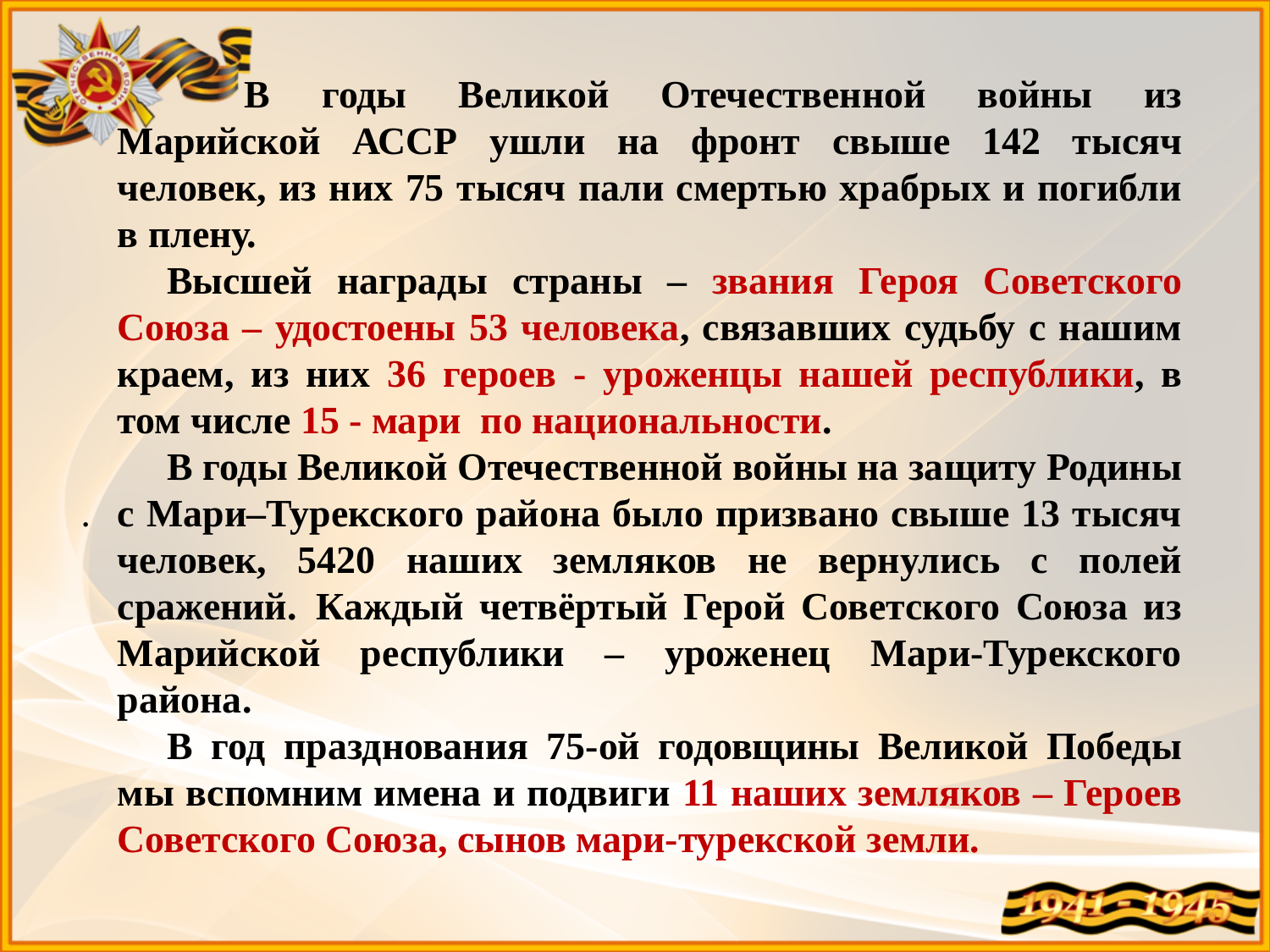

В годы Великой Отечественной войны из Марийской АССР ушли на фронт свыше 142 тысяч человек, из них 75 тысяч пали смертью храбрых и погибли в плену.
Высшей награды страны – звания Героя Советского Союза – удостоены 53 человека, связавших судьбу с нашим краем, из них 36 героев - уроженцы нашей республики, в том числе 15 - мари  по национальности.
В годы Великой Отечественной войны на защиту Родины с Мари–Турекского района было призвано свыше 13 тысяч человек, 5420 наших земляков не вернулись с полей сражений.  Каждый четвёртый Герой Советского Союза из Марийской республики – уроженец Мари-Турекского района.
В год празднования 75-ой годовщины Великой Победы мы вспомним имена и подвиги 11 наших земляков – Героев Советского Союза, сынов мари-турекской земли.

# .